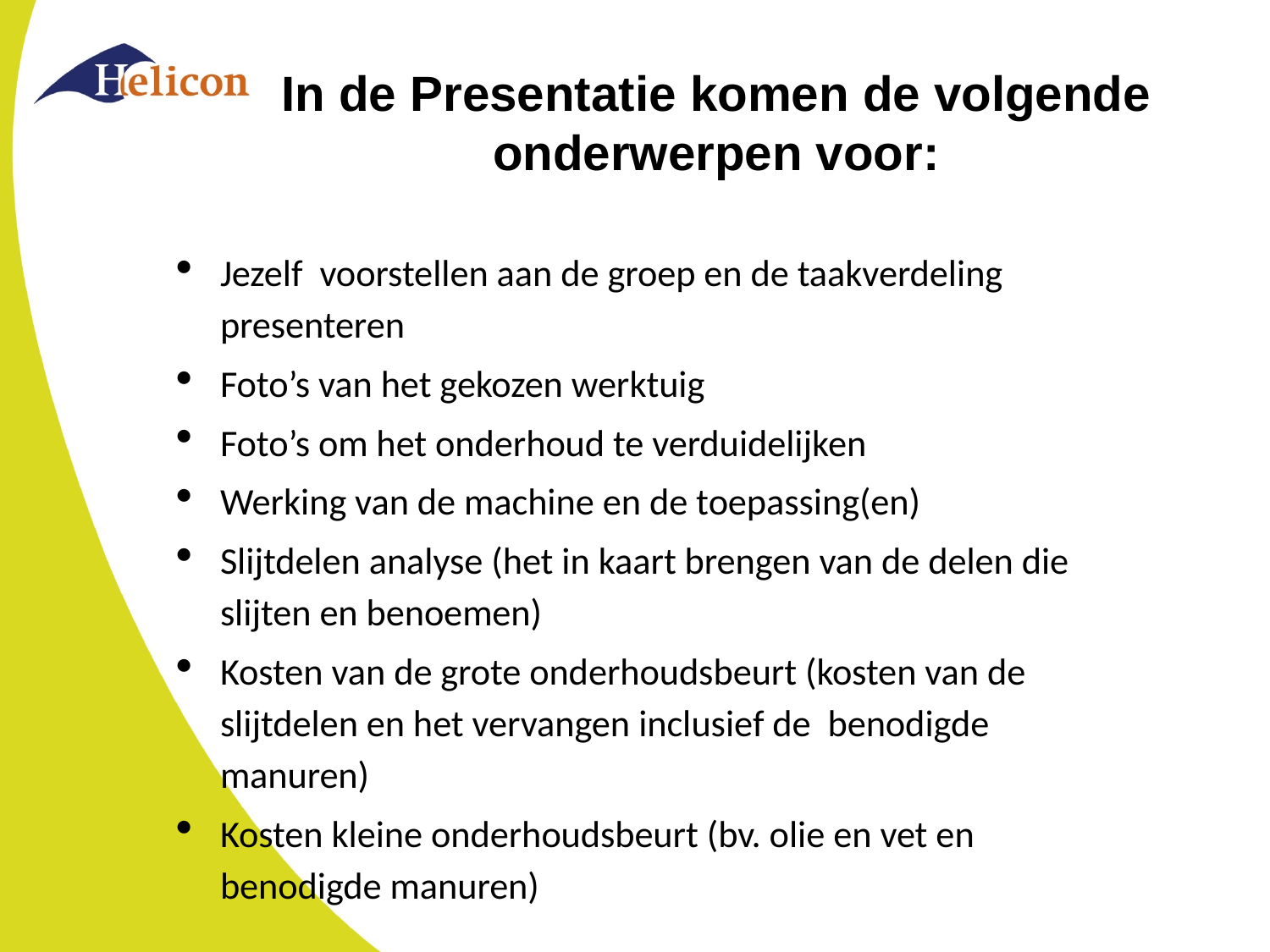

# In de Presentatie komen de volgende onderwerpen voor:
Jezelf  voorstellen aan de groep en de taakverdeling presenteren
Foto’s van het gekozen werktuig
Foto’s om het onderhoud te verduidelijken
Werking van de machine en de toepassing(en)
Slijtdelen analyse (het in kaart brengen van de delen die slijten en benoemen)
Kosten van de grote onderhoudsbeurt (kosten van de slijtdelen en het vervangen inclusief de  benodigde manuren)
Kosten kleine onderhoudsbeurt (bv. olie en vet en benodigde manuren)